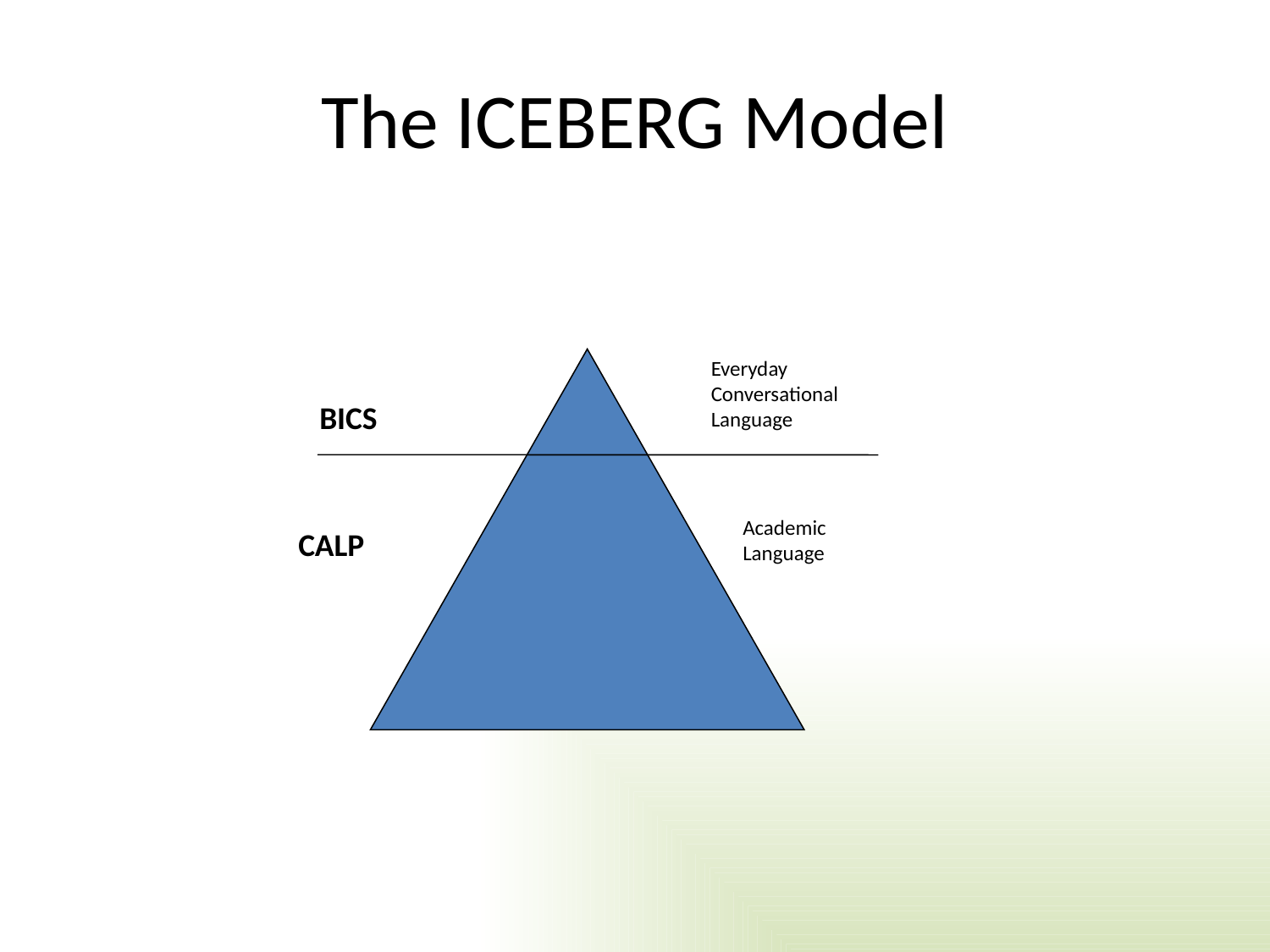

# The ICEBERG Model

Everyday Conversational Language

BICS

Academic Language
CALP